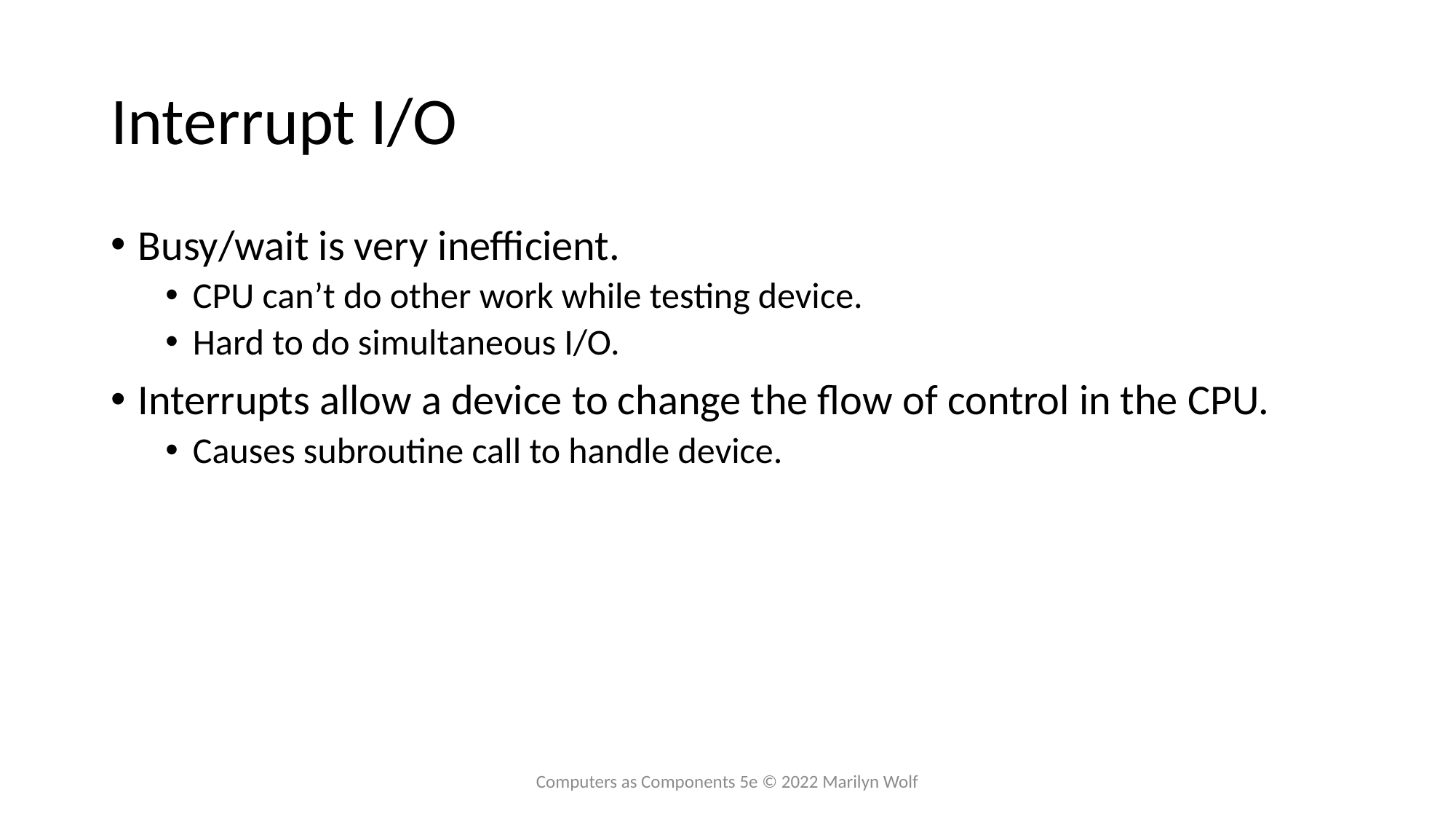

# Interrupt I/O
Busy/wait is very inefficient.
CPU can’t do other work while testing device.
Hard to do simultaneous I/O.
Interrupts allow a device to change the flow of control in the CPU.
Causes subroutine call to handle device.
Computers as Components 5e © 2022 Marilyn Wolf